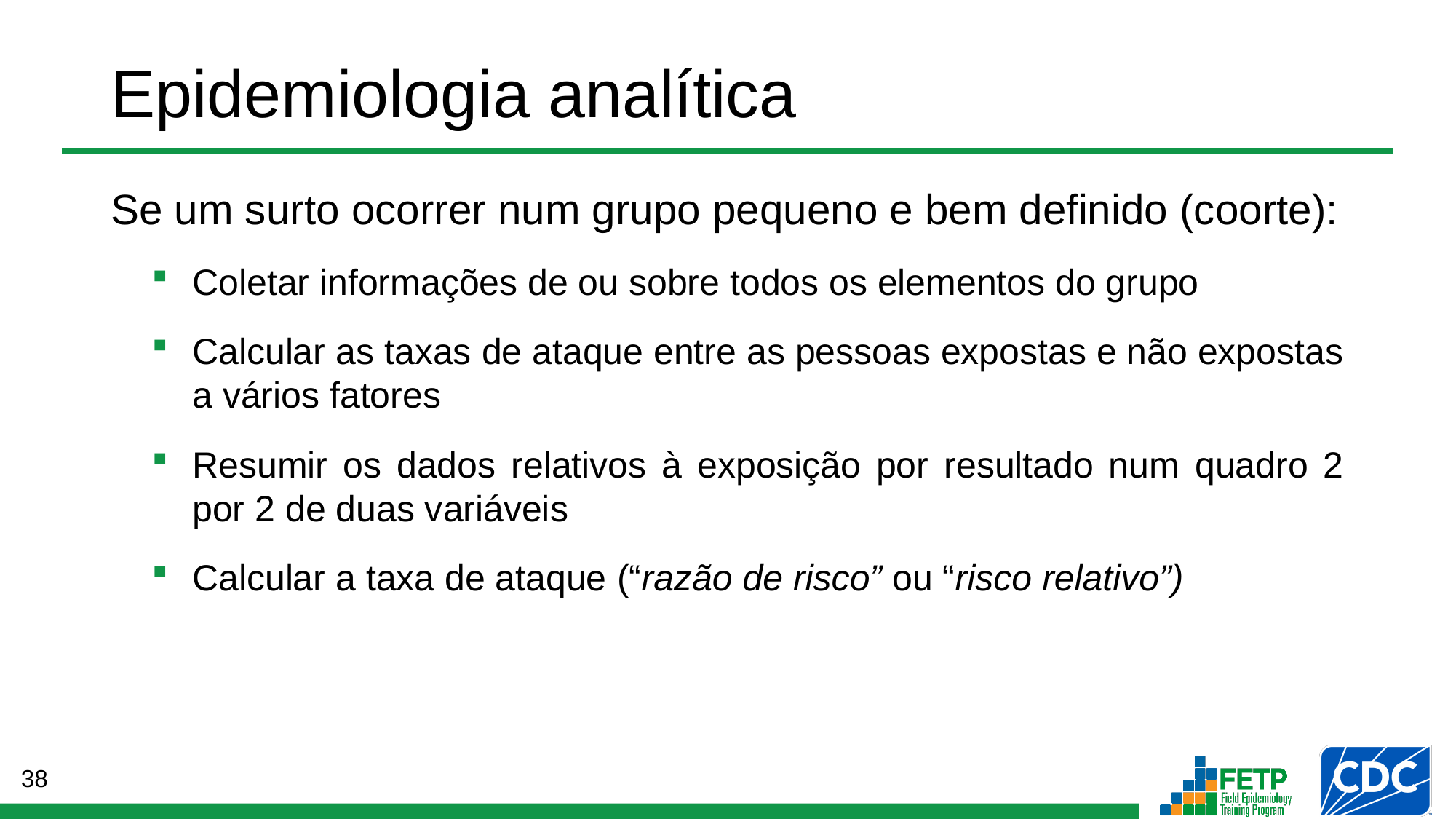

# Epidemiologia analítica
Se um surto ocorrer num grupo pequeno e bem definido (coorte):
Coletar informações de ou sobre todos os elementos do grupo
Calcular as taxas de ataque entre as pessoas expostas e não expostas a vários fatores
Resumir os dados relativos à exposição por resultado num quadro 2 por 2 de duas variáveis
Calcular a taxa de ataque (“razão de risco” ou “risco relativo”)